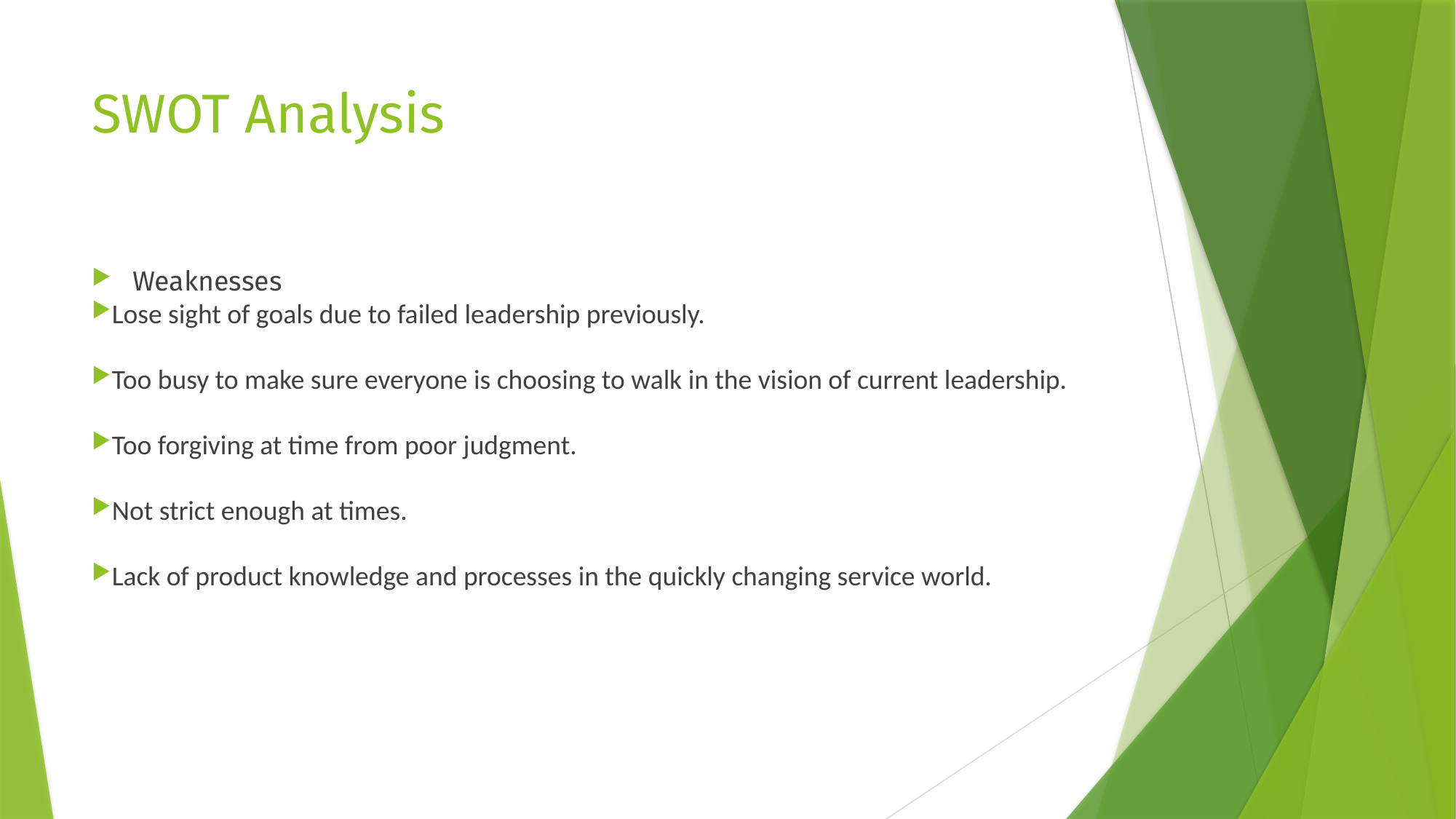

# SWOT Analysis
Weaknesses
Lose sight of goals due to failed leadership previously.

Too busy to make sure everyone is choosing to walk in the vision of current leadership.

Too forgiving at time from poor judgment.

Not strict enough at times.

Lack of product knowledge and processes in the quickly changing service world.